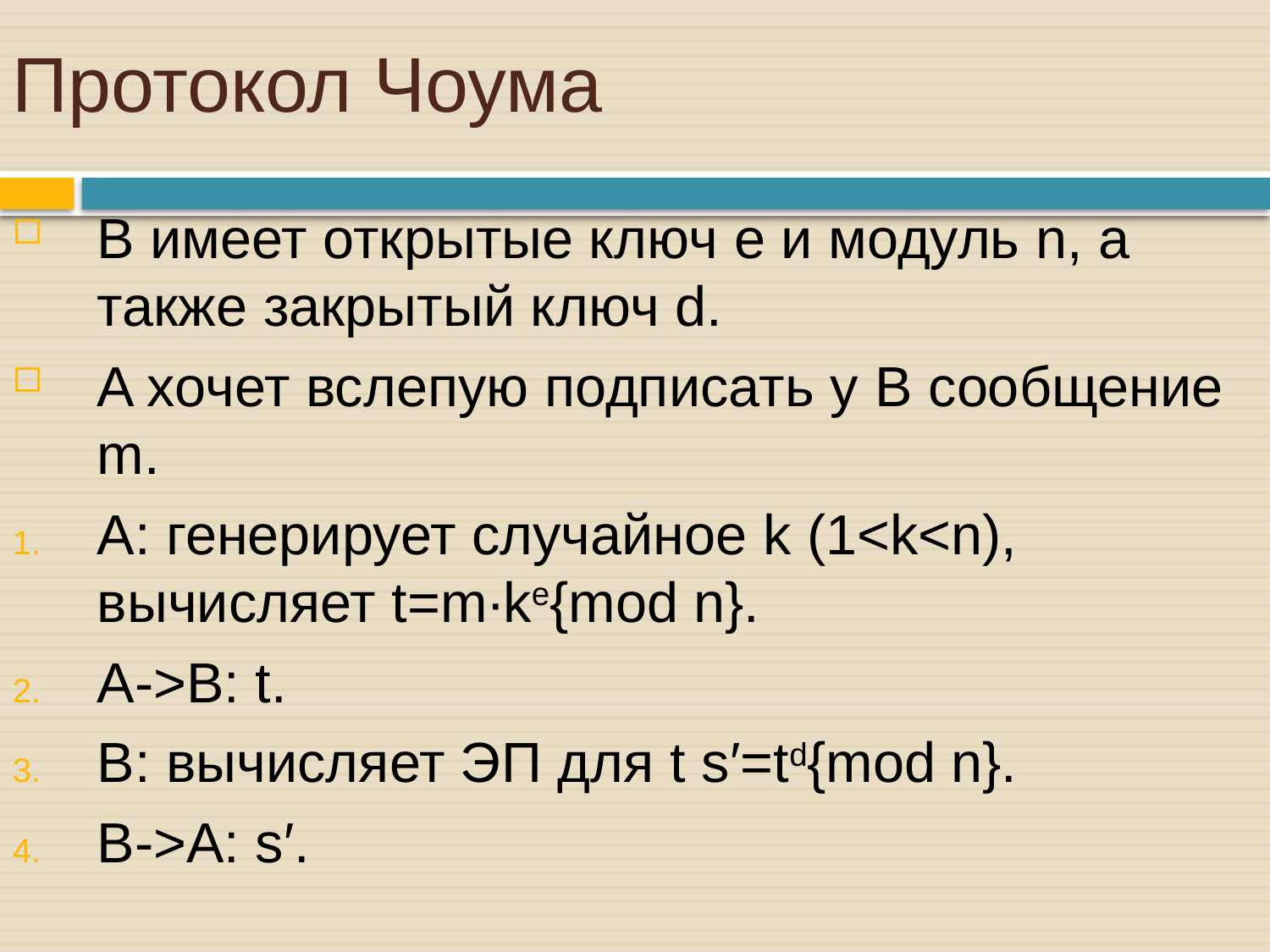

# Протокол Чоума
B имеет открытые ключ e и модуль n, а также закрытый ключ d.
A хочет вслепую подписать у B сообщение m.
A: генерирует случайное k (1<k<n), вычисляет t=m∙ke{mod n}.
A->B: t.
B: вычисляет ЭП для t s′=td{mod n}.
B->A: s′.